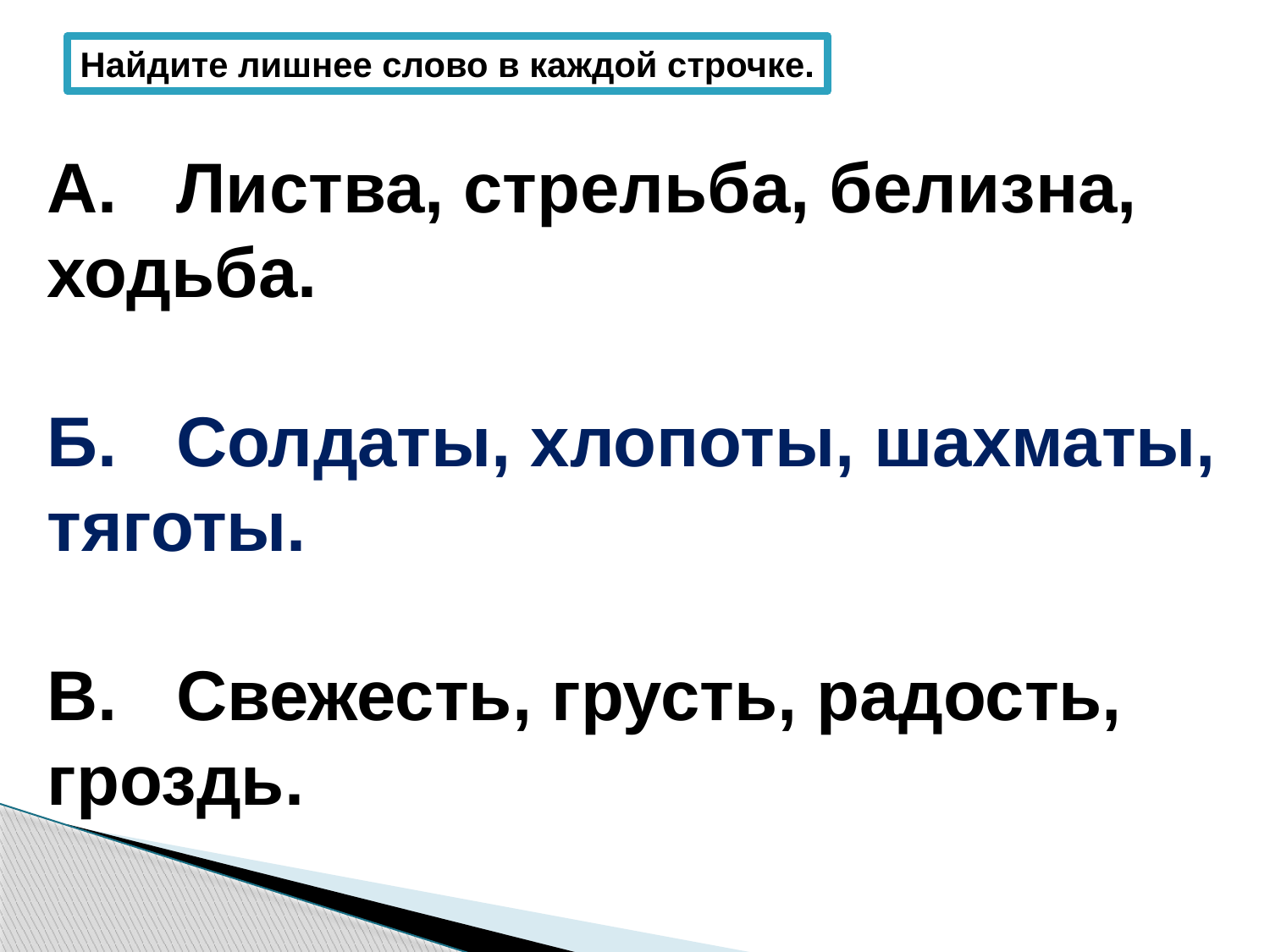

Найдите лишнее слово в каждой строчке.
A.   Листва, стрельба, белизна, ходьба.
Б.   Солдаты, хлопоты, шахматы, тяготы.
B.   Свежесть, грусть, радость, гроздь.